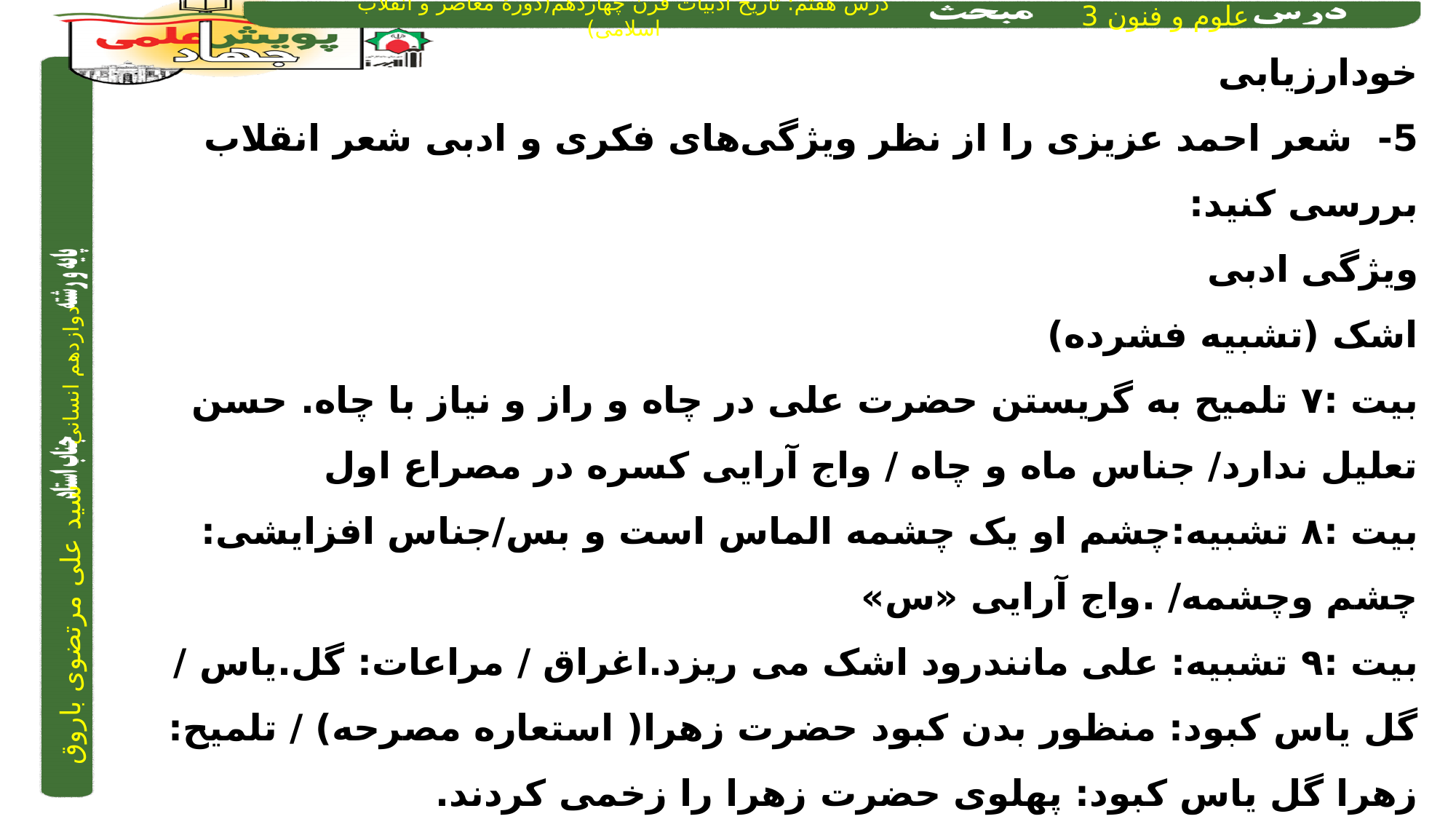

خودارزیابی
5-  شعر احمد عزیزی را از نظر ویژگی‌های فکری و ادبی شعر انقلاب بررسی کنید:
ویژگی ادبی
اشک (تشبیه فشرده)
بیت :۷ تلمیح به گریستن حضرت علی در چاه و راز و نیاز با چاه. حسن تعلیل ندارد/ جناس ماه و چاه / واج آرایی کسره در مصراع اول
بیت :۸ تشبیه:چشم او یک چشمه الماس است و بس/جناس افزایشی: چشم وچشمه/ .واج آرایی «س»
بیت :۹ تشبیه: علی مانندرود اشک می ریزد.اغراق / مراعات: گل.یاس / گل یاس کبود: منظور بدن کبود حضرت زهرا( استعاره مصرحه) / تلمیح: زهرا گل یاس کبود: پهلوی حضرت زهرا را زخمی کردند.
بیت :۱۰ تشبیه: گریه چون ابر چمن / تکرار/ مراعات نظیر: یاس، نسترن / تکرار گریه / تن کبود یاس و تن سرخ نسترن:استعاره از حضرت فاطمه